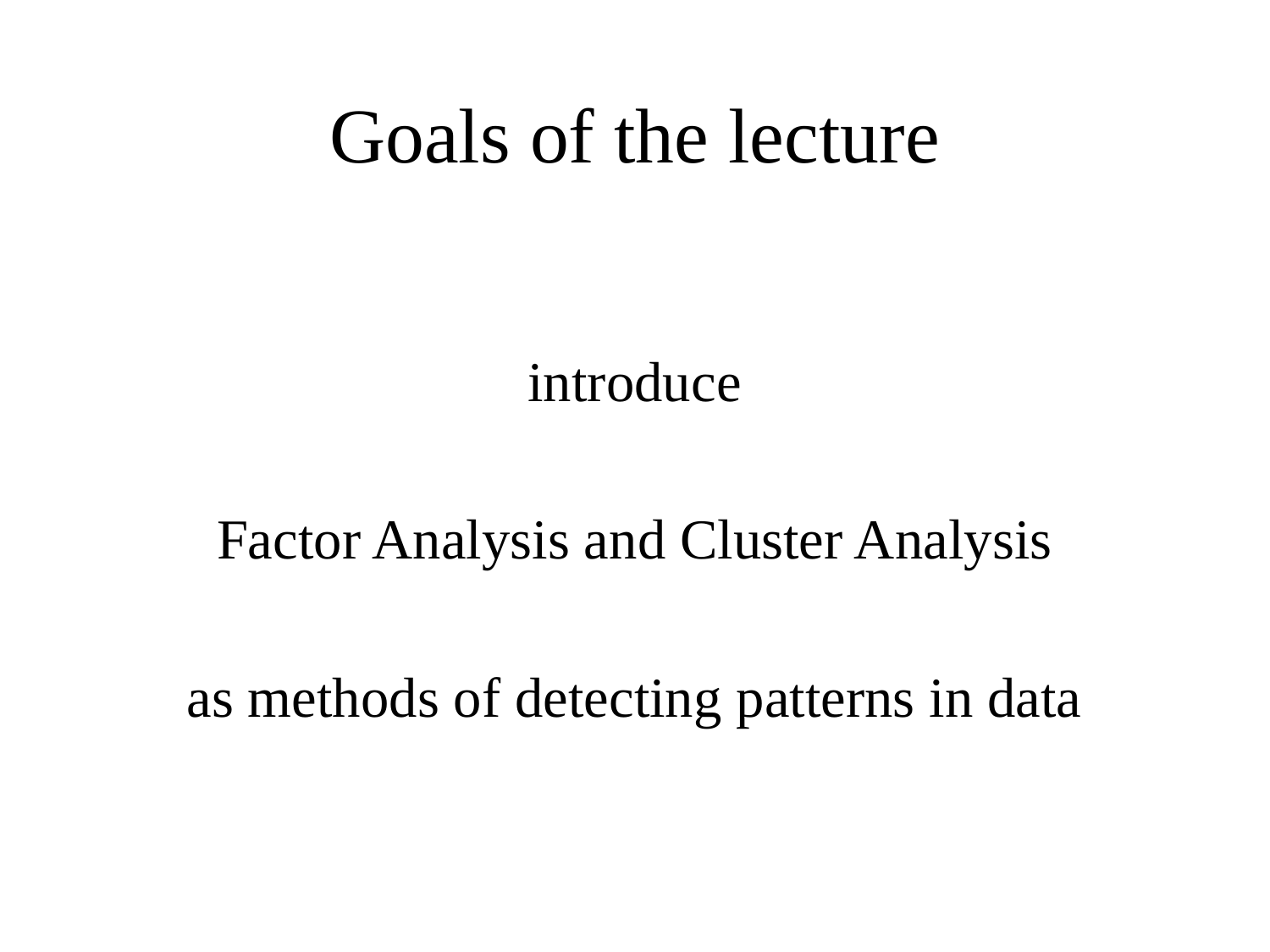

# Goals of the lecture
introduce

Factor Analysis and Cluster Analysis

as methods of detecting patterns in data